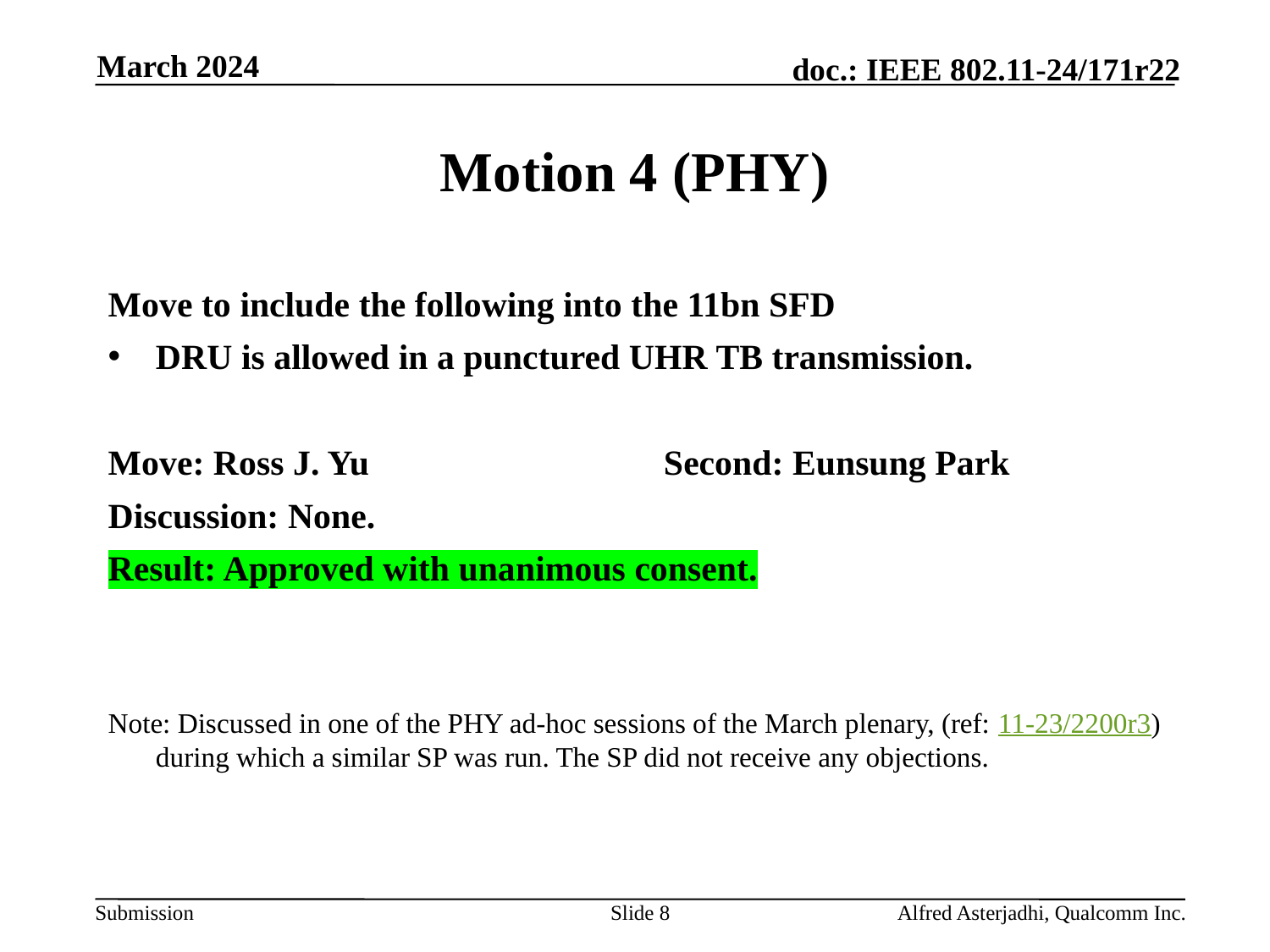

March 2024
# Motion 4 (PHY)
Move to include the following into the 11bn SFD
DRU is allowed in a punctured UHR TB transmission.

Move: Ross J. Yu			Second: Eunsung Park
Discussion: None.
Result: Approved with unanimous consent.

Note: Discussed in one of the PHY ad-hoc sessions of the March plenary, (ref: 11-23/2200r3) during which a similar SP was run. The SP did not receive any objections.

Slide 8
Alfred Asterjadhi, Qualcomm Inc.